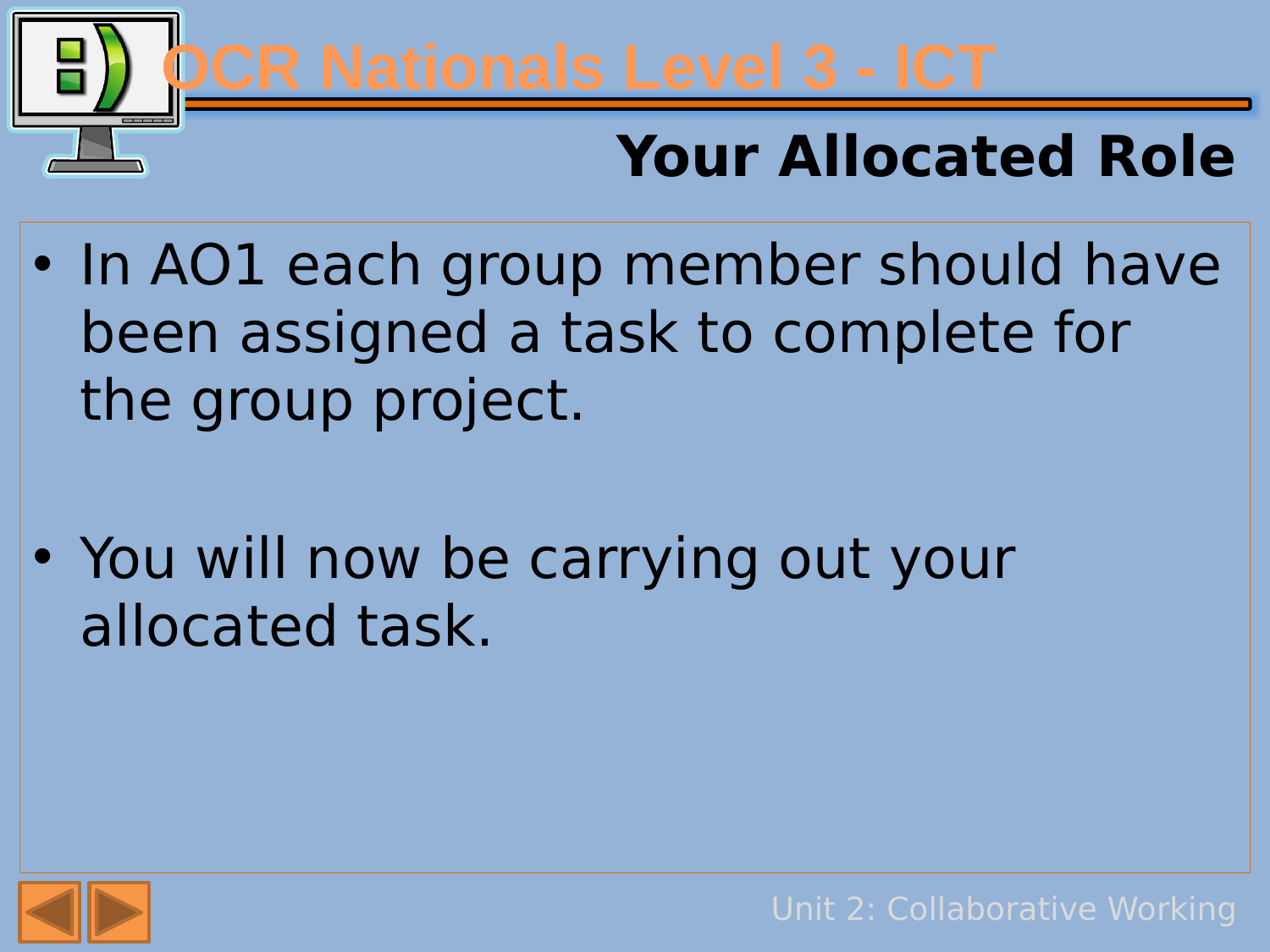

# Your Allocated Role
In AO1 each group member should have been assigned a task to complete for the group project.

You will now be carrying out your allocated task.